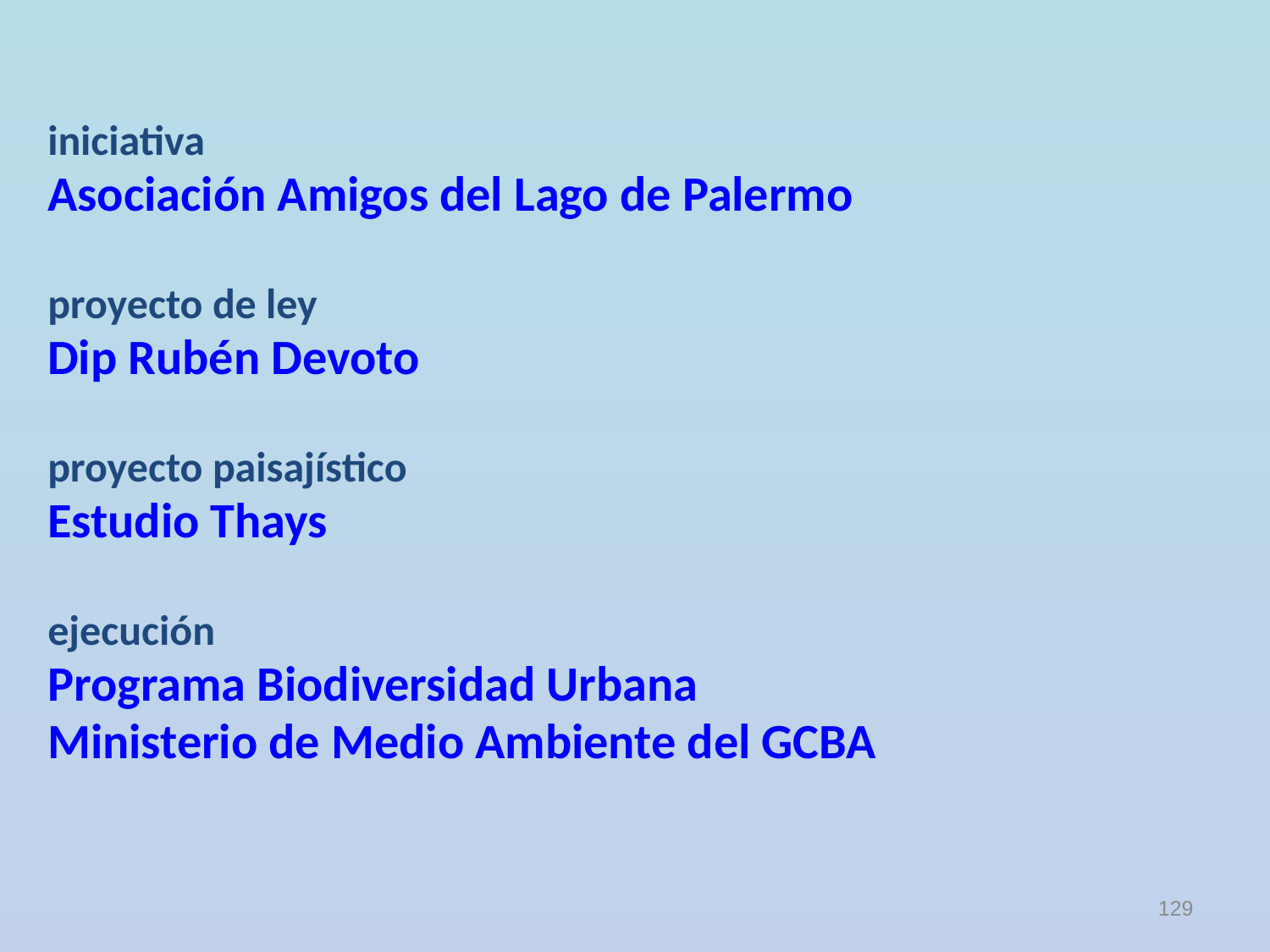

iniciativa
Asociación Amigos del Lago de Palermo

proyecto de ley
Dip Rubén Devoto

proyecto paisajístico
Estudio Thays

ejecución
Programa Biodiversidad Urbana
Ministerio de Medio Ambiente del GCBA

129